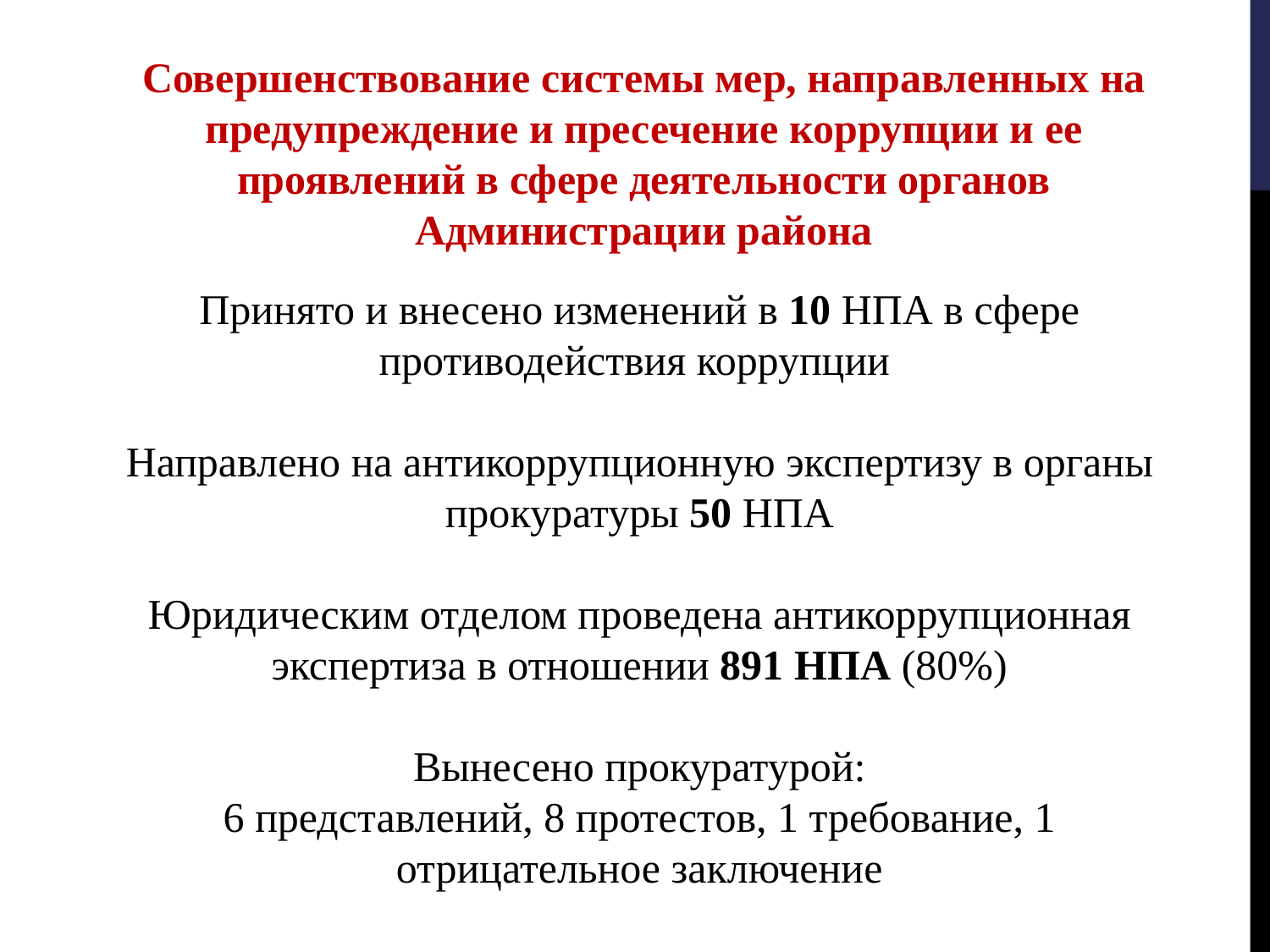

Совершенствование системы мер, направленных на предупреждение и пресечение коррупции и ее проявлений в сфере деятельности органов Администрации района
Принято и внесено изменений в 10 НПА в сфере противодействия коррупции

Направлено на антикоррупционную экспертизу в органы прокуратуры 50 НПА

Юридическим отделом проведена антикоррупционная экспертиза в отношении 891 НПА (80%)

Вынесено прокуратурой:
6 представлений, 8 протестов, 1 требование, 1 отрицательное заключение